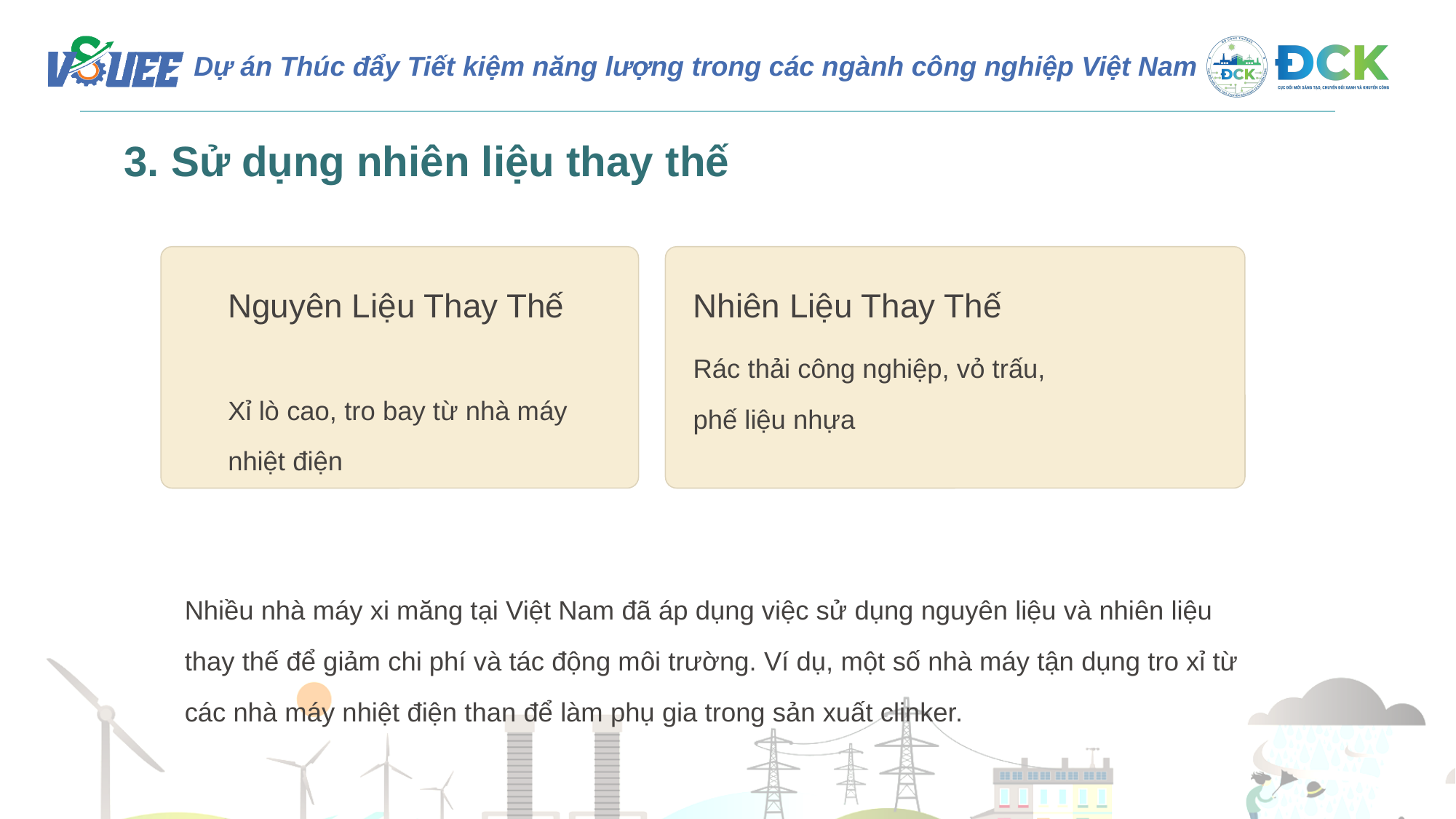

3. Sử dụng nhiên liệu thay thế

Nguyên Liệu Thay Thế
Nhiên Liệu Thay Thế
Rác thải công nghiệp, vỏ trấu, phế liệu nhựa
Xỉ lò cao, tro bay từ nhà máy nhiệt điện
Nhiều nhà máy xi măng tại Việt Nam đã áp dụng việc sử dụng nguyên liệu và nhiên liệu thay thế để giảm chi phí và tác động môi trường. Ví dụ, một số nhà máy tận dụng tro xỉ từ các nhà máy nhiệt điện than để làm phụ gia trong sản xuất clinker.